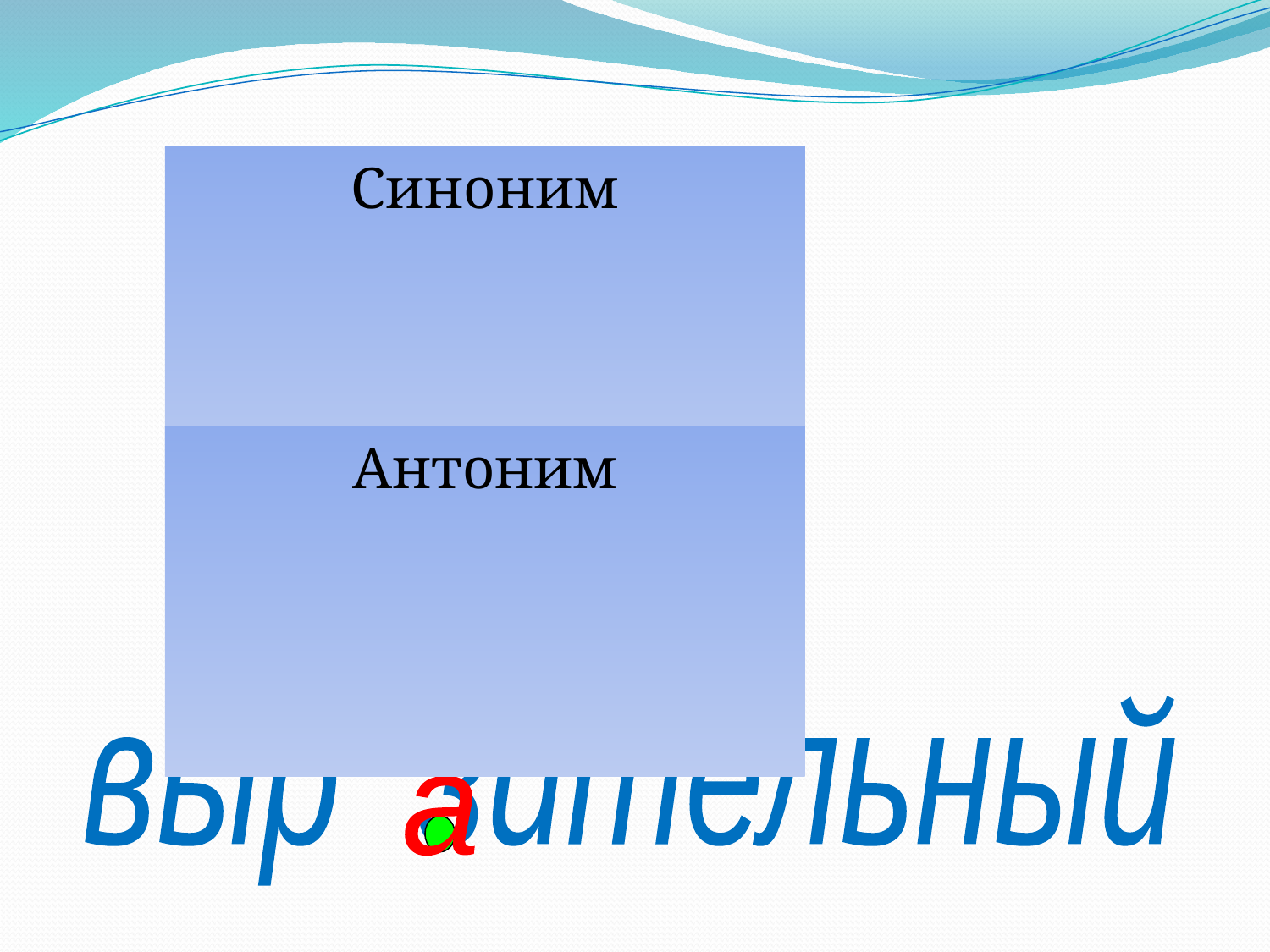

Синоним

наглядный, доходчивый, эмоциональный, образный
1. тусклый, невыразительный, безликий
2. внешний
Антоним

′
  выр  зительный
а